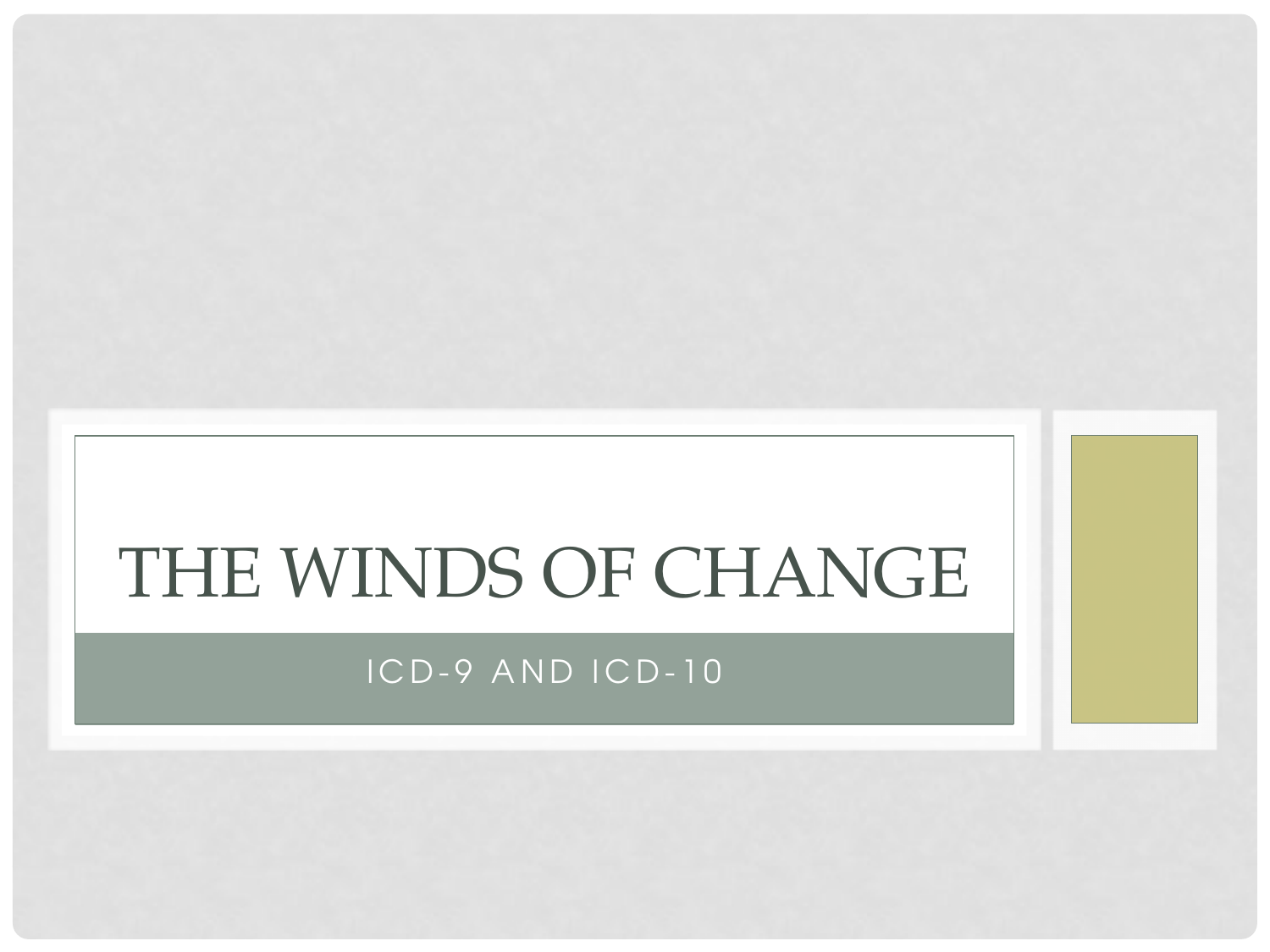

# The Winds of change
Icd-9 and icd-10